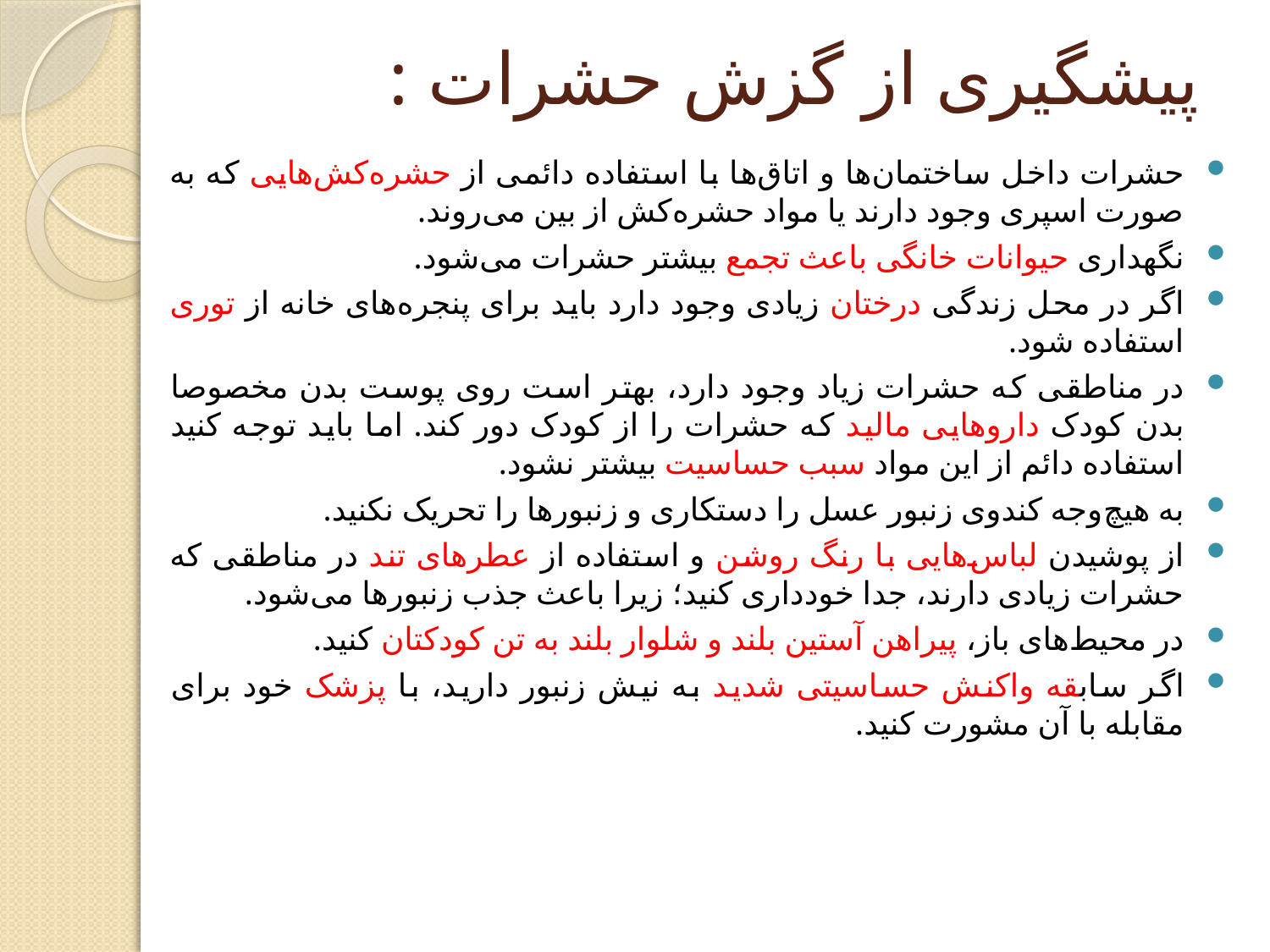

# پیشگیری از گزش حشرات :
حشرات داخل ساختمان‌ها و اتاق‌ها با استفاده دائمی از حشره‌کش‌‌هایی که به صورت اسپری وجود دارند یا مواد حشره‌کش از بین می‌روند.
نگهداری حیوانات خانگی باعث تجمع بیشتر حشرات می‌شود.
اگر در محل زندگی درختان زیادی وجود دارد باید برای پنجره‌های خانه از توری استفاده شود.
در مناطقی که حشرات زیاد وجود دارد، بهتر است روی پوست بدن مخصوصا بدن کودک داروهایی مالید که حشرات را از کودک دور کند. اما باید توجه کنید استفاده دائم از این مواد سبب حساسیت بیشتر نشود.
به هیچ‌وجه کندوی زنبور عسل را دستکاری و زنبورها را تحریک نکنید.
از پوشیدن لباس‌هایی با رنگ روشن و استفاده از عطرهای تند در مناطقی که حشرات زیادی دارند، جدا خودداری کنید؛ زیرا باعث جذب زنبور‌ها می‌شود.
در محیط‌‌های باز، پیراهن آستین بلند و شلوار بلند به تن کودکتان کنید.
اگر سابقه واکنش حساسیتی شدید به نیش زنبور دارید، با پزشک خود برای مقابله با آن مشورت کنید.